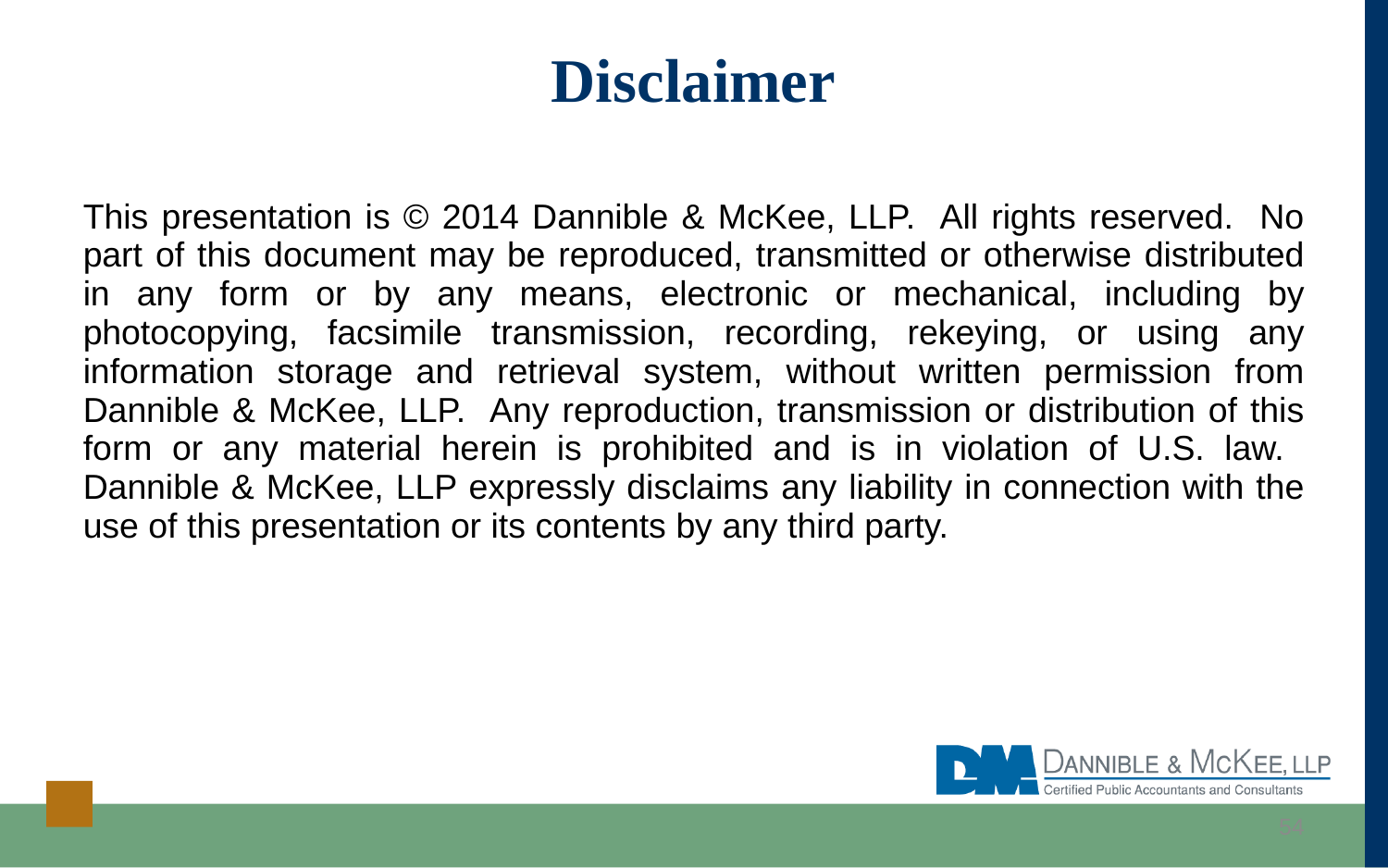

# Disclaimer
This presentation is © 2014 Dannible & McKee, LLP.  All rights reserved.  No part of this document may be reproduced, transmitted or otherwise distributed in any form or by any means, electronic or mechanical, including by photocopying, facsimile transmission, recording, rekeying, or using any information storage and retrieval system, without written permission from Dannible & McKee, LLP.  Any reproduction, transmission or distribution of this form or any material herein is prohibited and is in violation of U.S. law.  Dannible & McKee, LLP expressly disclaims any liability in connection with the use of this presentation or its contents by any third party.

54